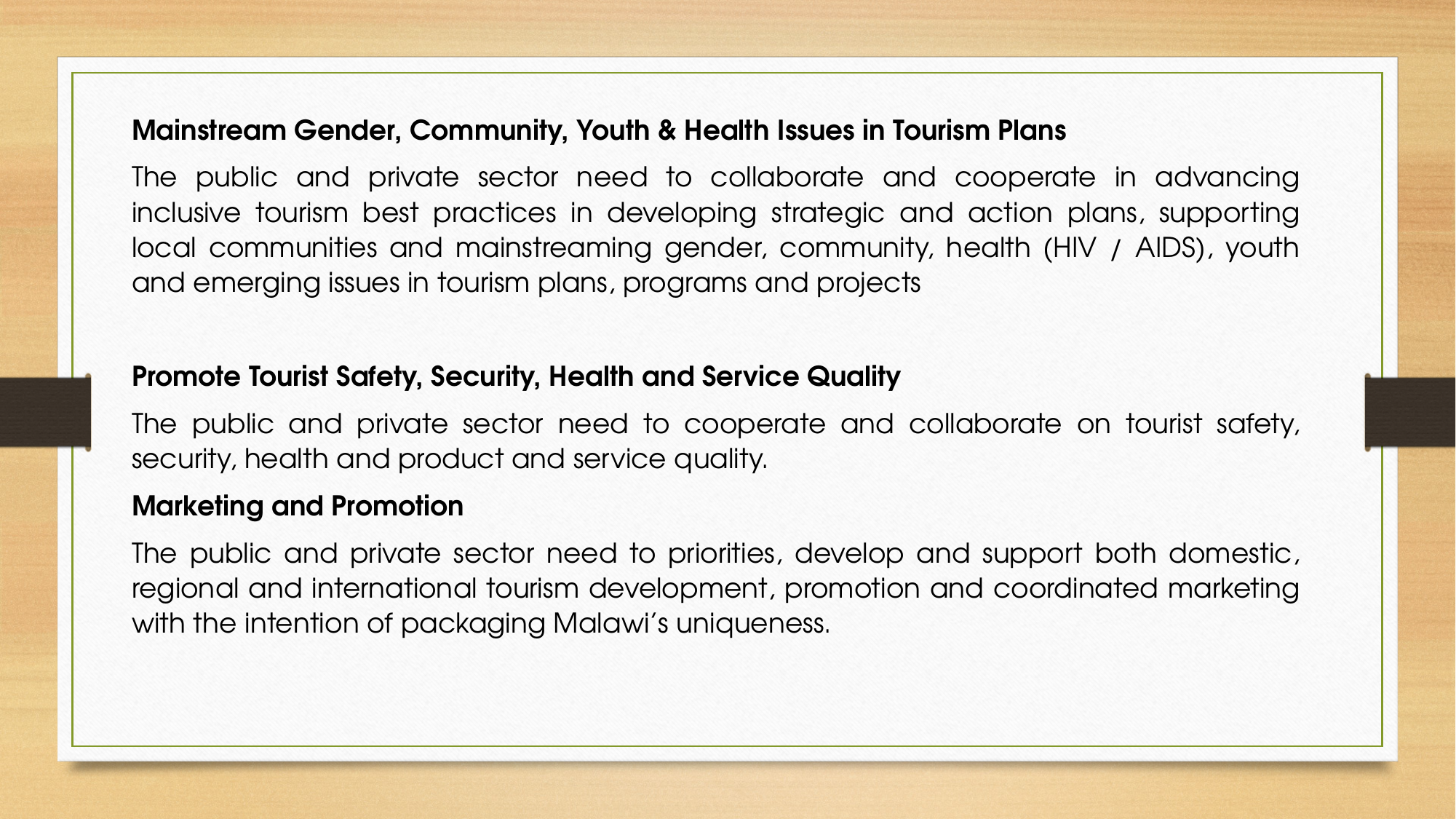

Mainstream Gender, Community, Youth & Health Issues in Tourism Plans
The public and private sector need to collaborate and cooperate in advancing inclusive tourism best practices in developing strategic and action plans, supporting local communities and mainstreaming gender, community, health (HIV / AIDS), youth and emerging issues in tourism plans, programs and projects

Promote Tourist Safety, Security, Health and Service Quality
The public and private sector need to cooperate and collaborate on tourist safety, security, health and product and service quality.
Marketing and Promotion
The public and private sector need to priorities, develop and support both domestic, regional and international tourism development, promotion and coordinated marketing with the intention of packaging Malawi’s uniqueness.